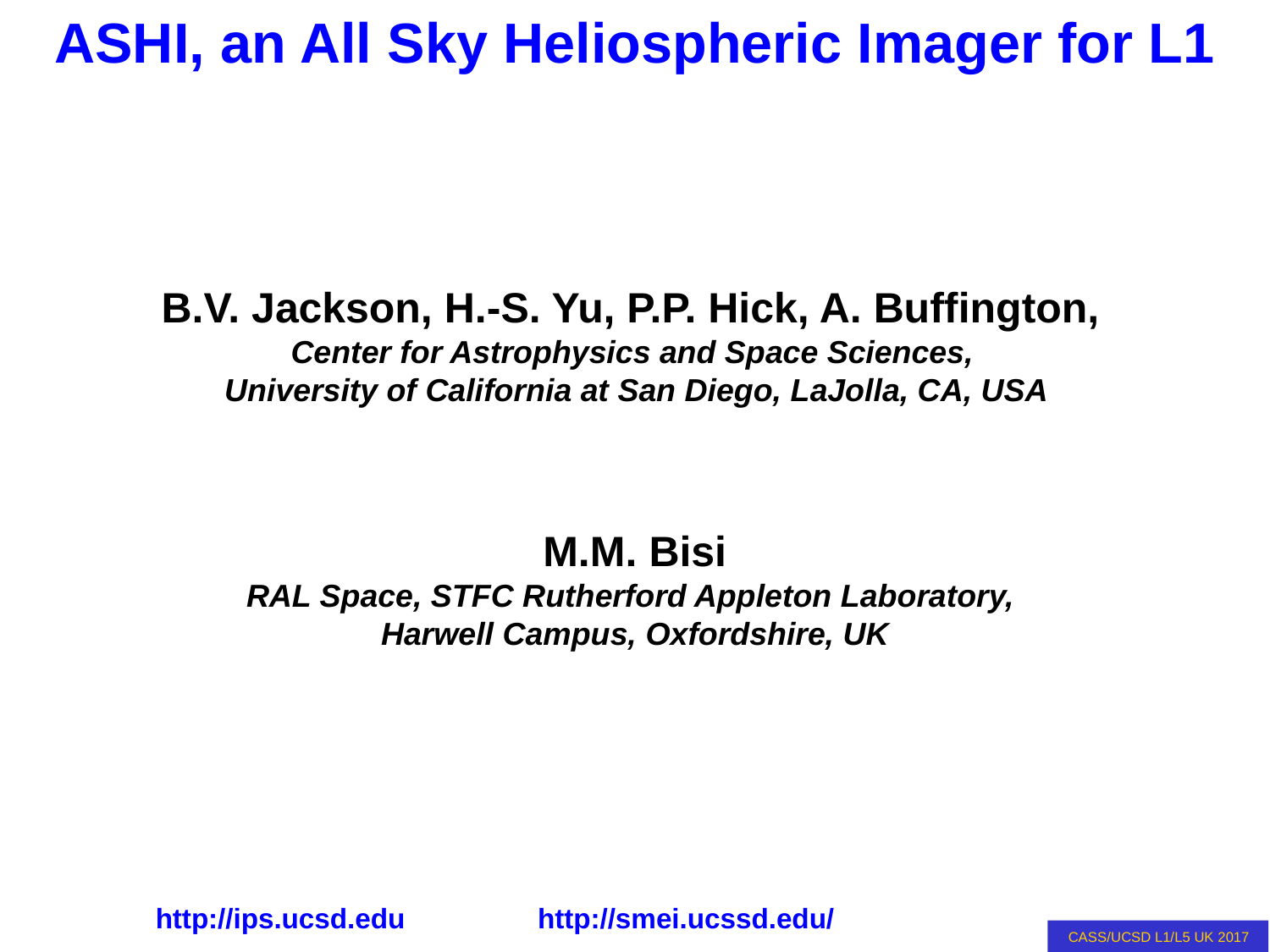

B.V. Jackson, H.-S. Yu, P.P. Hick, A. Buffington,
Center for Astrophysics and Space Sciences,
University of California at San Diego, LaJolla, CA, USA
M.M. Bisi
RAL Space, STFC Rutherford Appleton Laboratory,
Harwell Campus, Oxfordshire, UK
http://ips.ucsd.edu                 http://smei.ucssd.edu/
Masayoshi